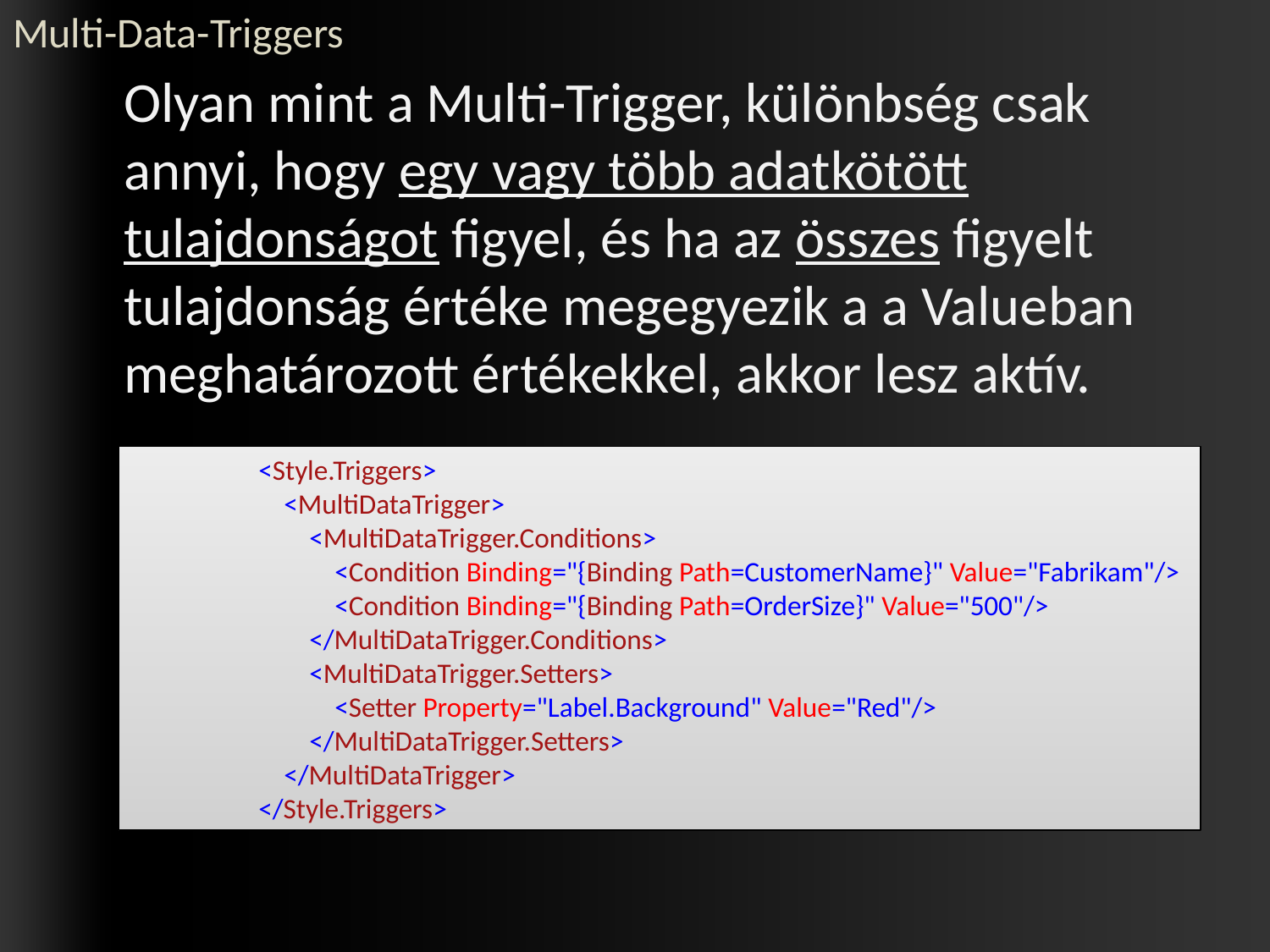

# Multi-Data-Triggers
 	Olyan mint a Multi-Trigger, különbség csak annyi, hogy egy vagy több adatkötött tulajdonságot figyel, és ha az összes figyelt tulajdonság értéke megegyezik a a Valueban meghatározott értékekkel, akkor lesz aktív.

	<Style.Triggers>
                        <MultiDataTrigger>
                            <MultiDataTrigger.Conditions>
                                <Condition Binding="{Binding Path=CustomerName}" Value="Fabrikam"/>
                                <Condition Binding="{Binding Path=OrderSize}" Value="500"/>
                            </MultiDataTrigger.Conditions>
                            <MultiDataTrigger.Setters>
                                <Setter Property="Label.Background" Value="Red"/>
                            </MultiDataTrigger.Setters>
                        </MultiDataTrigger>
                    </Style.Triggers>